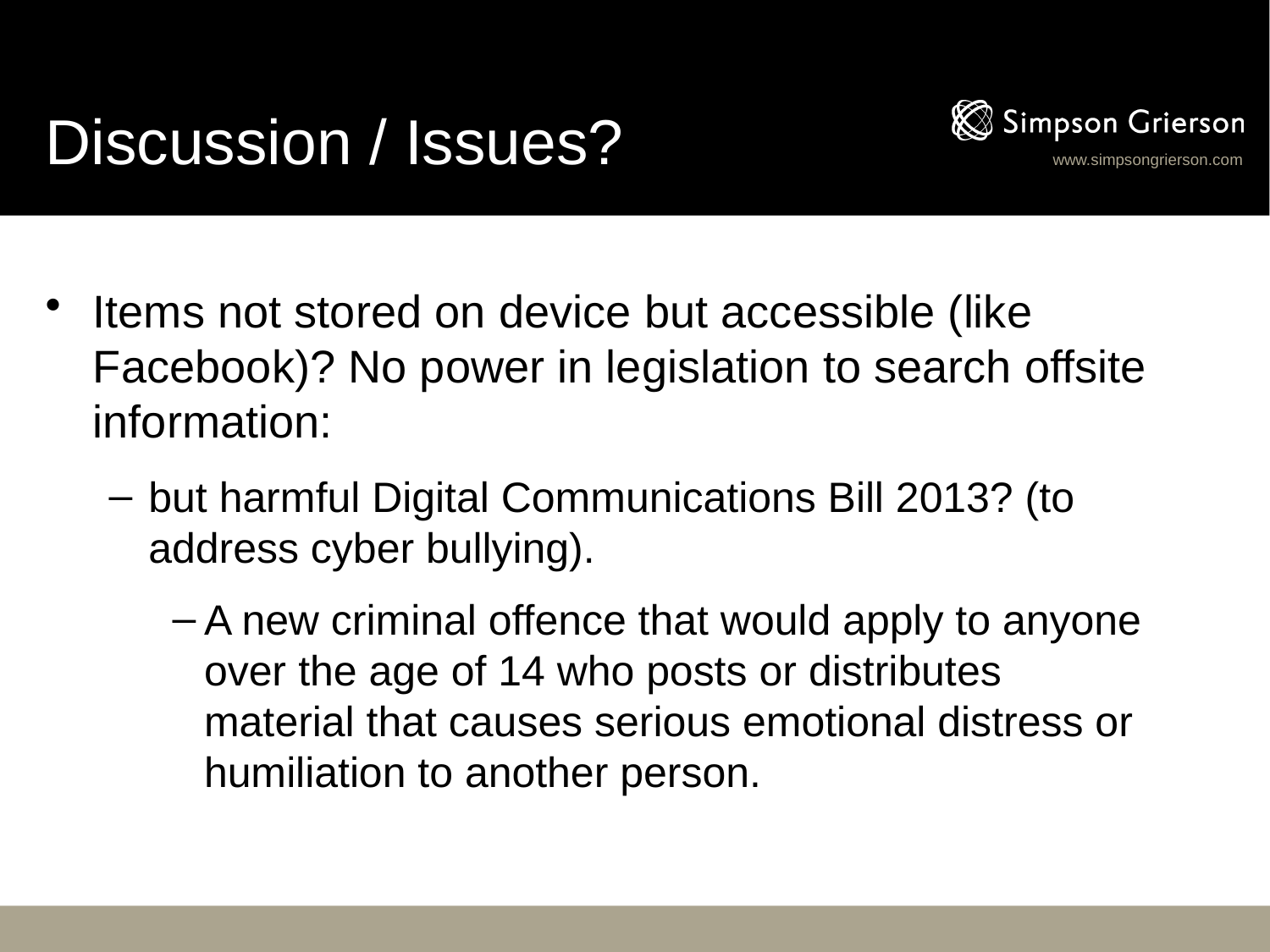

# Discussion / Issues?
Items not stored on device but accessible (like Facebook)? No power in legislation to search offsite information:
but harmful Digital Communications Bill 2013? (to address cyber bullying).
A new criminal offence that would apply to anyone over the age of 14 who posts or distributes material that causes serious emotional distress or humiliation to another person.